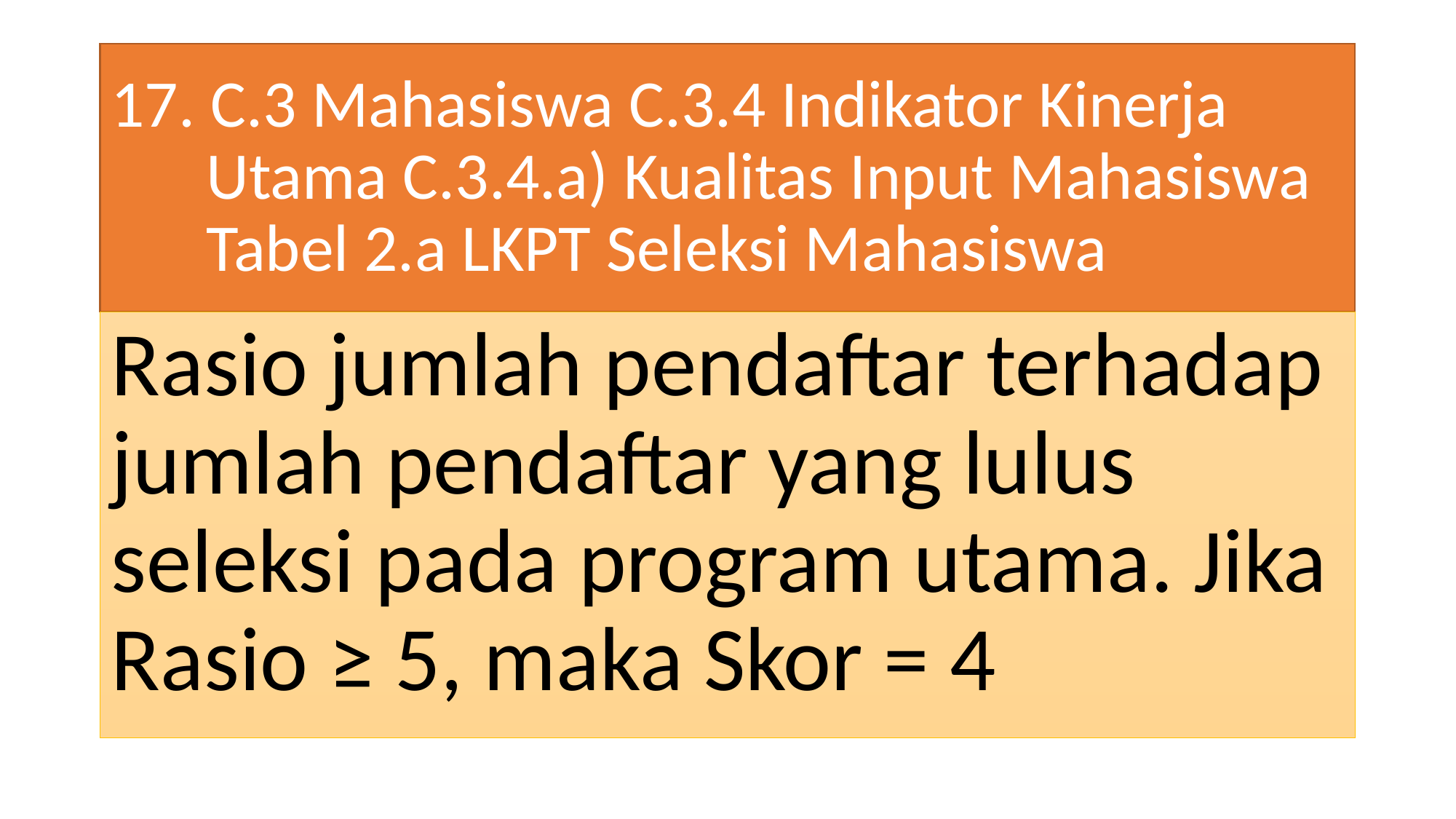

# 17. C.3 Mahasiswa C.3.4 Indikator Kinerja Utama C.3.4.a) Kualitas Input Mahasiswa Tabel 2.a LKPT Seleksi Mahasiswa
Rasio jumlah pendaftar terhadap jumlah pendaftar yang lulus seleksi pada program utama. Jika Rasio ≥ 5, maka Skor = 4